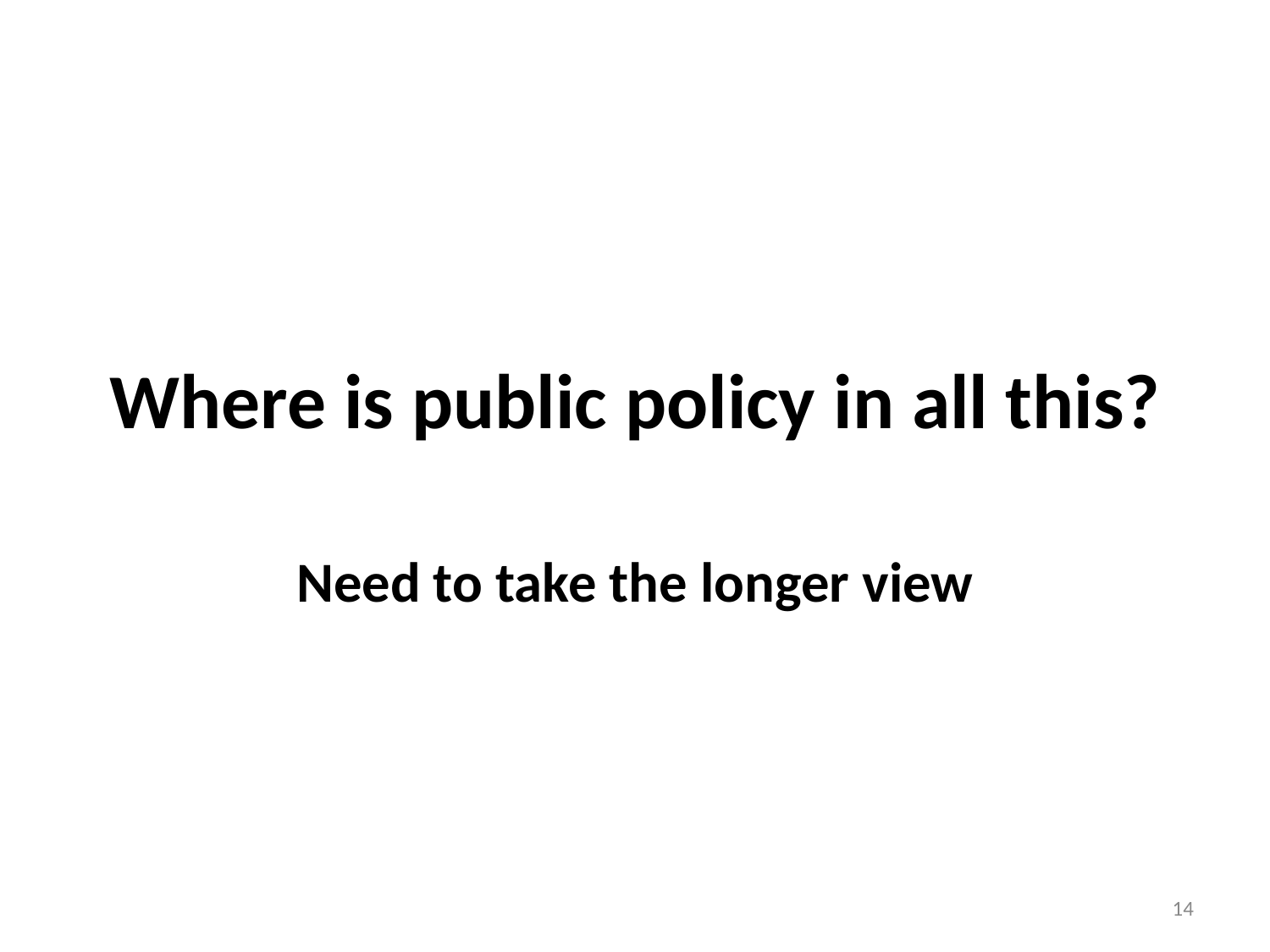

# Where is public policy in all this?
Need to take the longer view
14